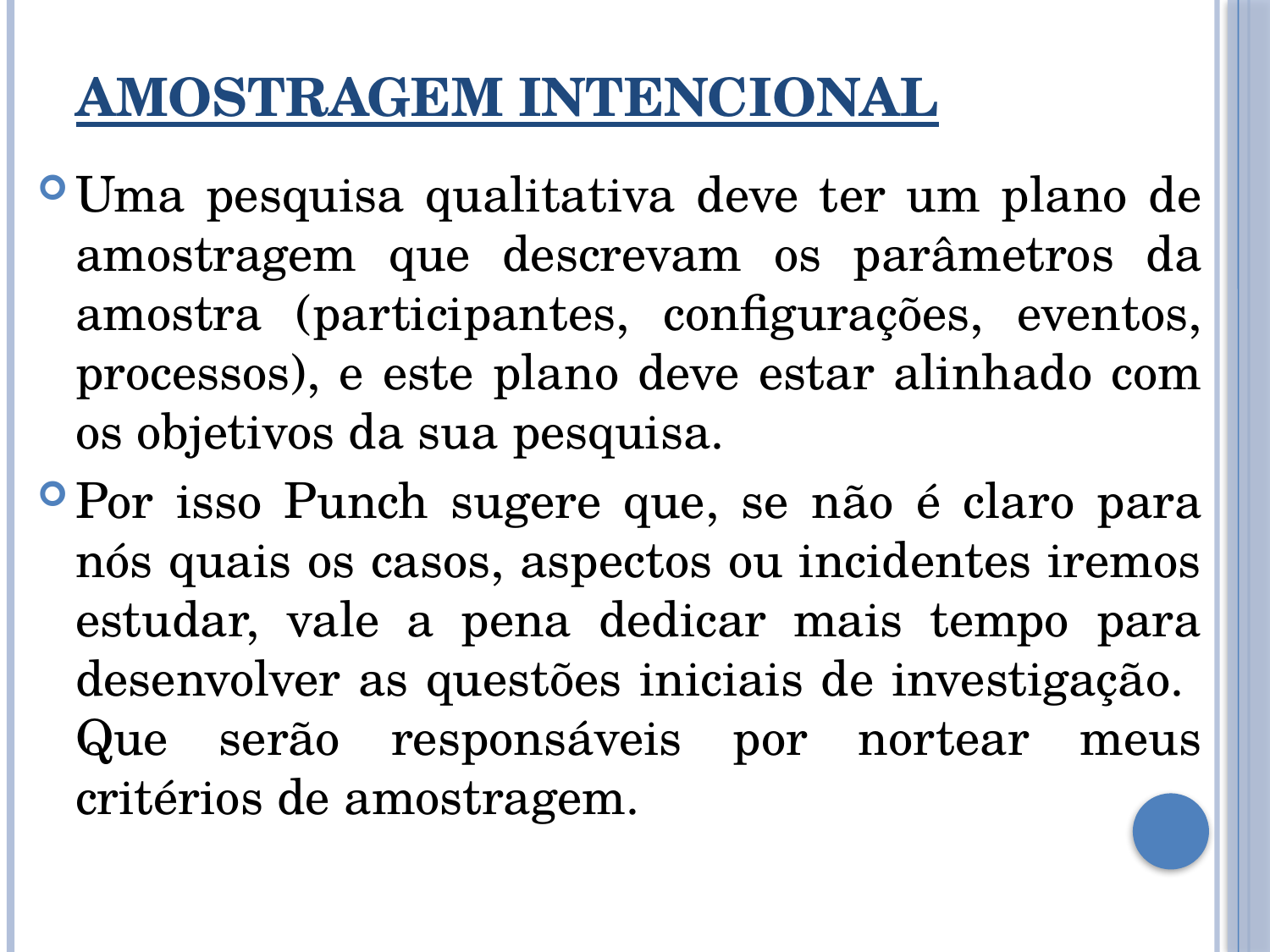

# Amostragem intencional
Uma pesquisa qualitativa deve ter um plano de amostragem que descrevam os parâmetros da amostra (participantes, configurações, eventos, processos), e este plano deve estar alinhado com os objetivos da sua pesquisa.
Por isso Punch sugere que, se não é claro para nós quais os casos, aspectos ou incidentes iremos estudar, vale a pena dedicar mais tempo para desenvolver as questões iniciais de investigação.  Que serão responsáveis por nortear meus critérios de amostragem.